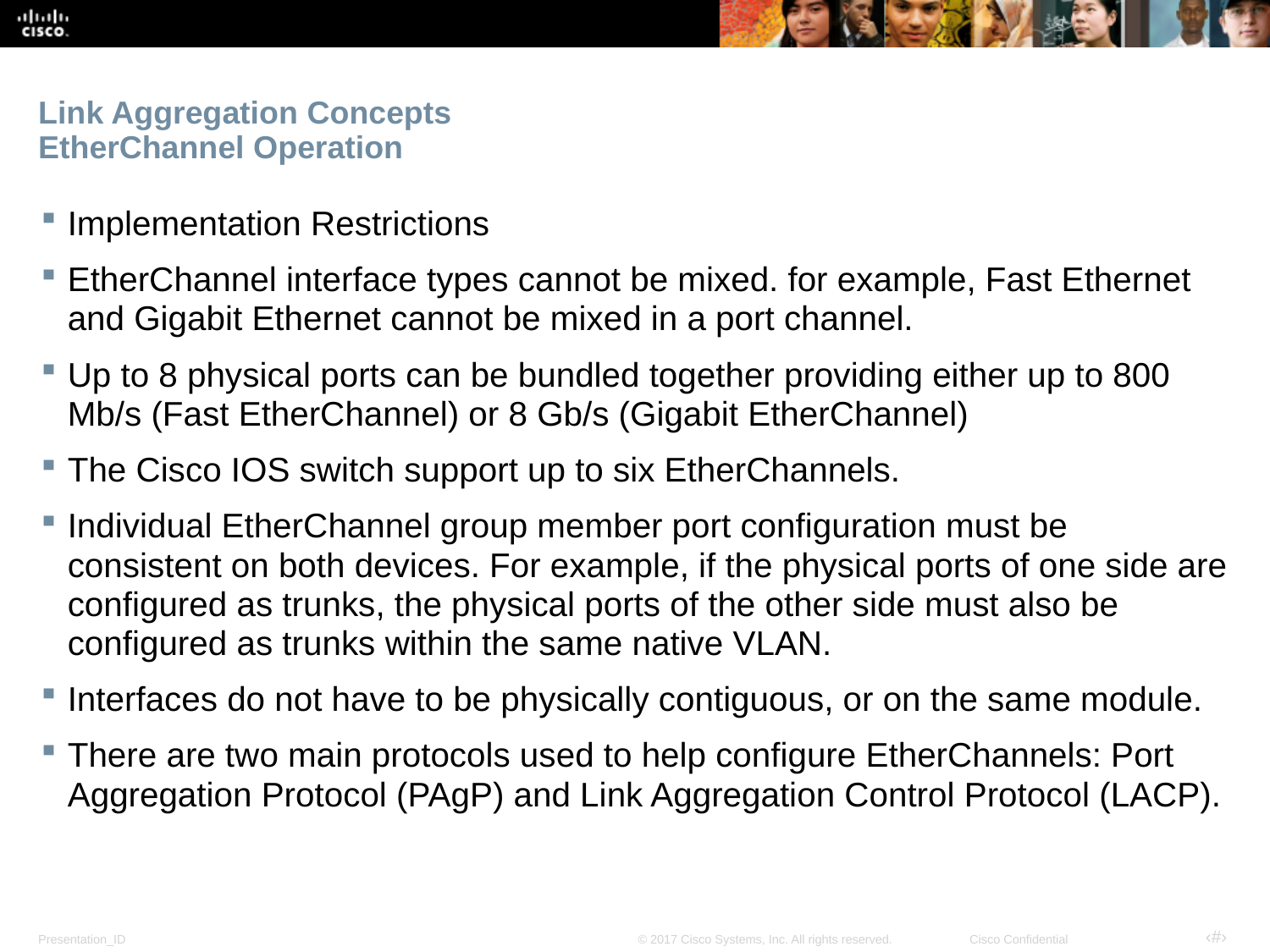

# Link Aggregation Concepts EtherChannel Operation
Implementation Restrictions
EtherChannel interface types cannot be mixed. for example, Fast Ethernet and Gigabit Ethernet cannot be mixed in a port channel.
Up to 8 physical ports can be bundled together providing either up to 800 Mb/s (Fast EtherChannel) or 8 Gb/s (Gigabit EtherChannel)
The Cisco IOS switch support up to six EtherChannels.
Individual EtherChannel group member port configuration must be consistent on both devices. For example, if the physical ports of one side are configured as trunks, the physical ports of the other side must also be configured as trunks within the same native VLAN.
Interfaces do not have to be physically contiguous, or on the same module.
There are two main protocols used to help configure EtherChannels: Port Aggregation Protocol (PAgP) and Link Aggregation Control Protocol (LACP).